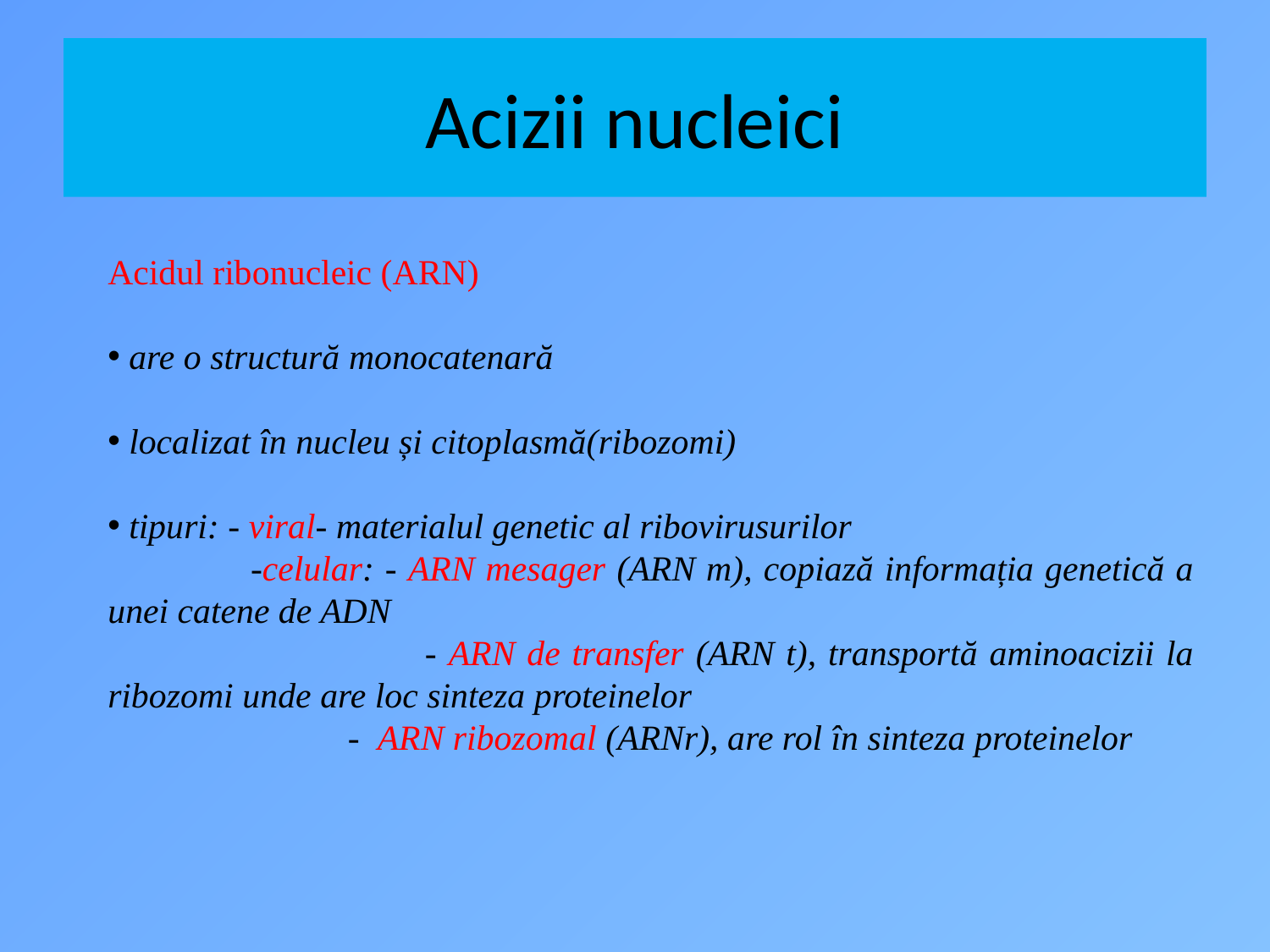

# Acizii nucleici
Acidul ribonucleic (ARN)

 are o structură monocatenară

 localizat în nucleu și citoplasmă(ribozomi)

 tipuri: - viral- materialul genetic al ribovirusurilor
             -celular: - ARN mesager (ARN m), copiază informația genetică a unei catene de ADN
                           - ARN de transfer (ARN t), transportă aminoacizii la ribozomi unde are loc sinteza proteinelor
                           -  ARN ribozomal (ARNr), are rol în sinteza proteinelor